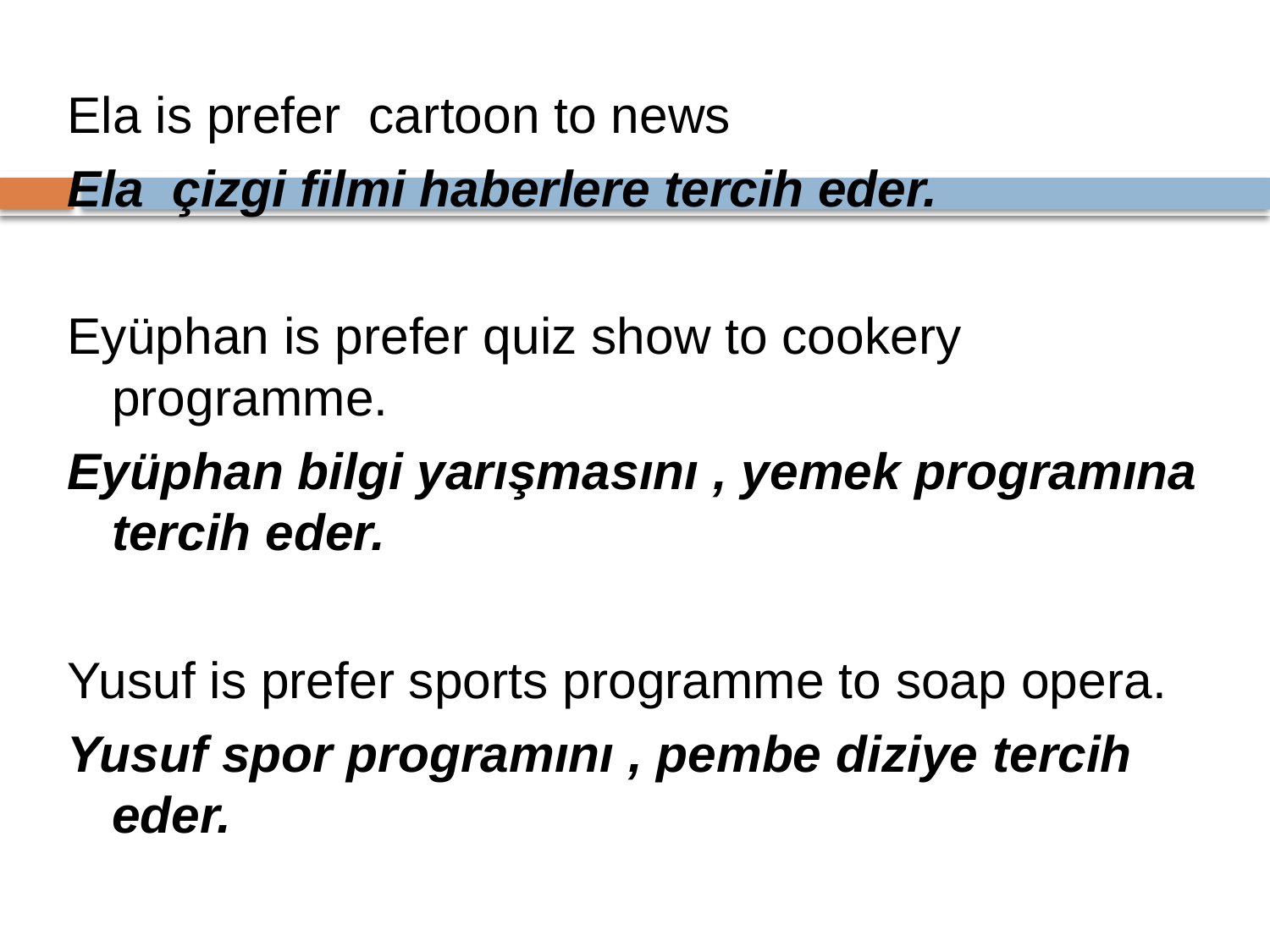

Ela is prefer  cartoon to news
Ela  çizgi filmi haberlere tercih eder.

Eyüphan is prefer quiz show to cookery programme.
Eyüphan bilgi yarışmasını , yemek programına tercih eder.

Yusuf is prefer sports programme to soap opera.
Yusuf spor programını , pembe diziye tercih eder.